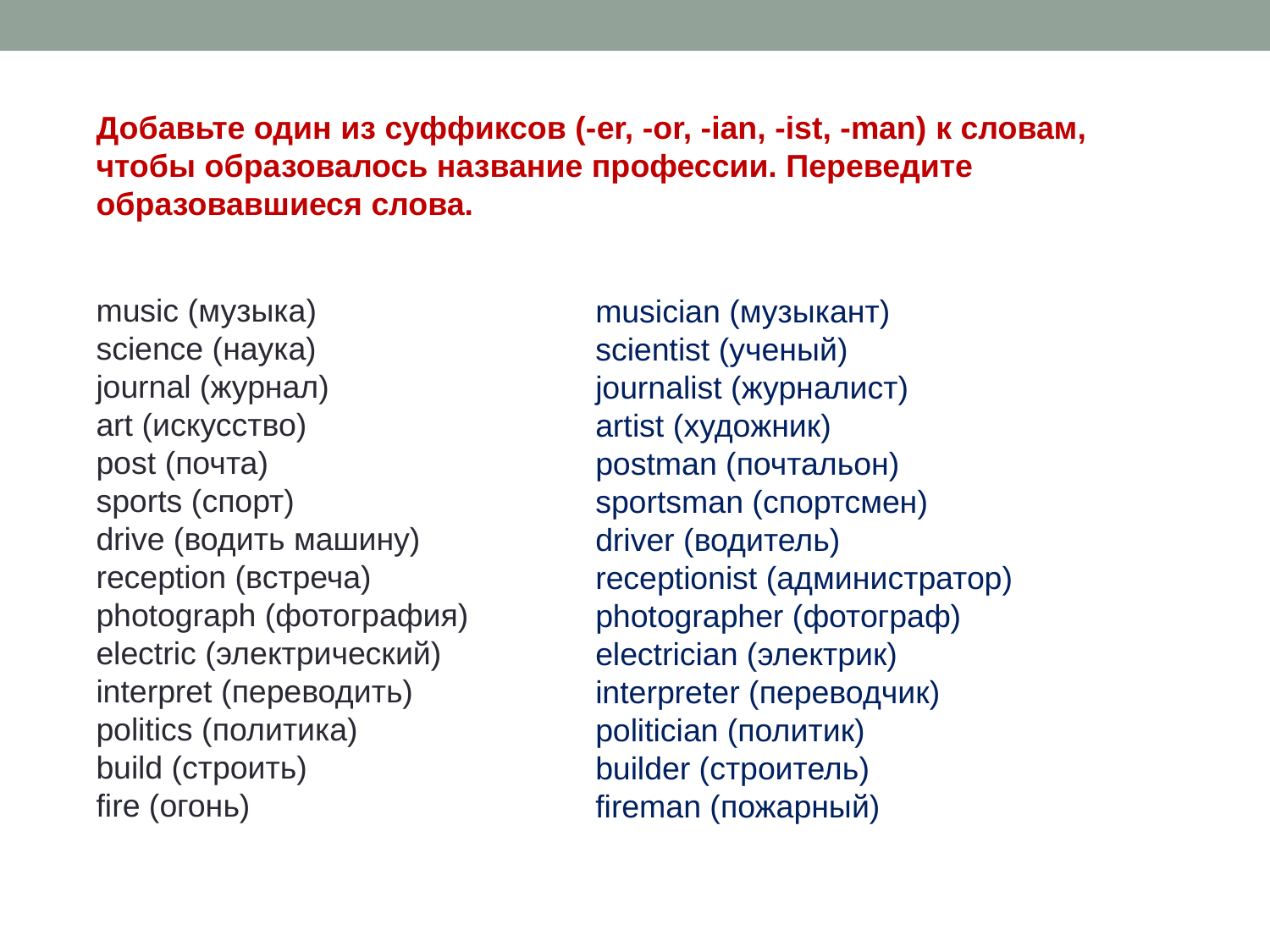

Добавьте один из суффиксов (-er, -оr, -ian, -ist, -man) к словам, чтобы образовалось название профессии. Переведите образовавшиеся слова.

music (музыка)
science (наука)
journal (журнал)
art (искусство)
post (почта)
sports (спорт)
drive (водить машину)
reception (встреча)
photograph (фотография)
electric (электрический)
interpret (переводить)
politics (политика)
build (строить)
fire (огонь)
musician (музыкант)
scientist (ученый)
journalist (журналист)
artist (художник)
postman (почтальон)
sportsman (спортсмен)
driver (водитель)
receptionist (администратор)
photographer (фотограф)
electrician (электрик)
interpreter (переводчик)
politician (политик)
builder (строитель)
fireman (пожарный)